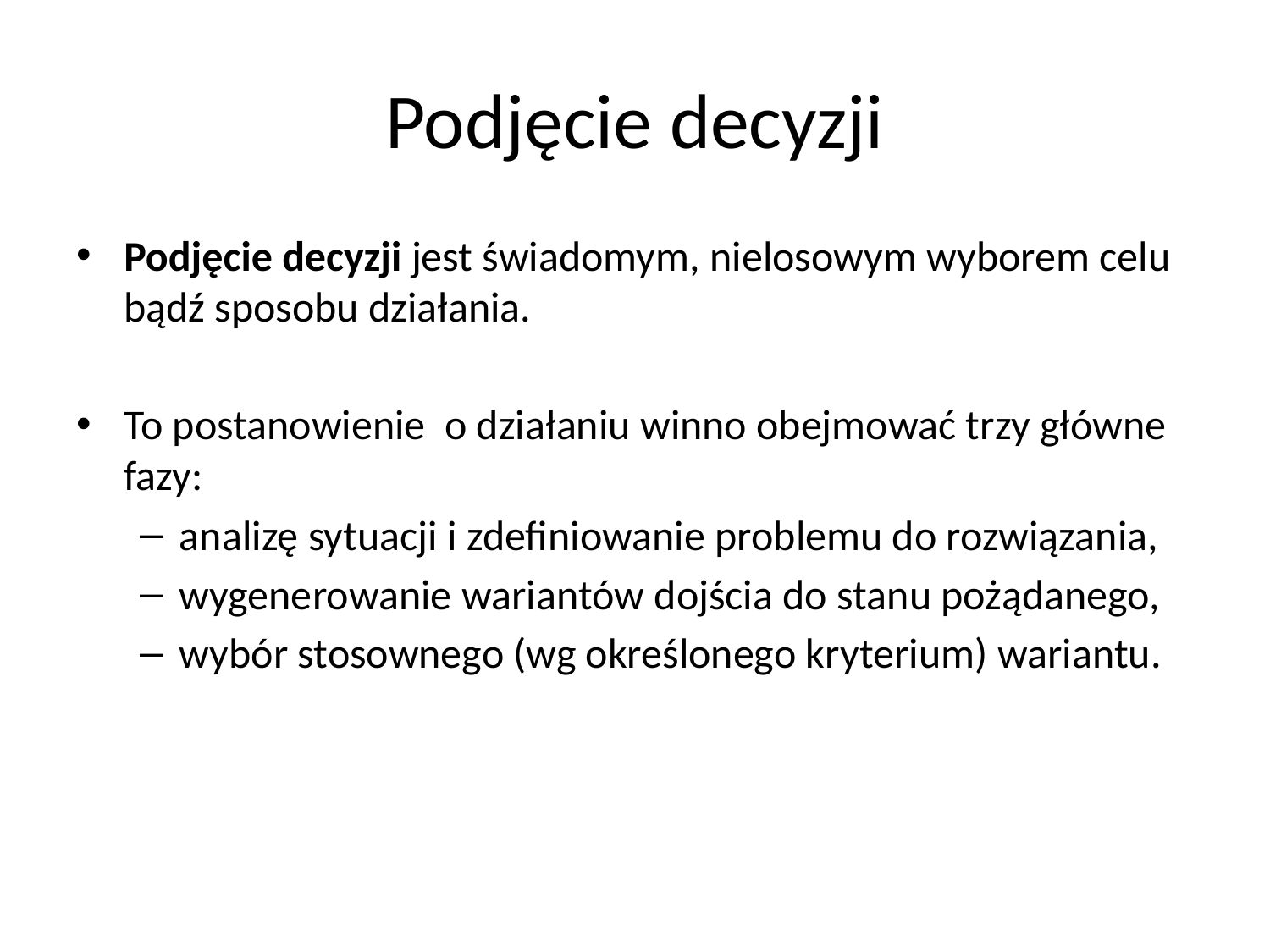

# Podjęcie decyzji
Podjęcie decyzji jest świadomym, nielosowym wyborem celu bądź sposobu działania.

To postanowienie  o działaniu winno obejmować trzy główne fazy:
analizę sytuacji i zdefiniowanie problemu do rozwiązania,
wygenerowanie wariantów dojścia do stanu pożądanego,
wybór stosownego (wg określonego kryterium) wariantu.